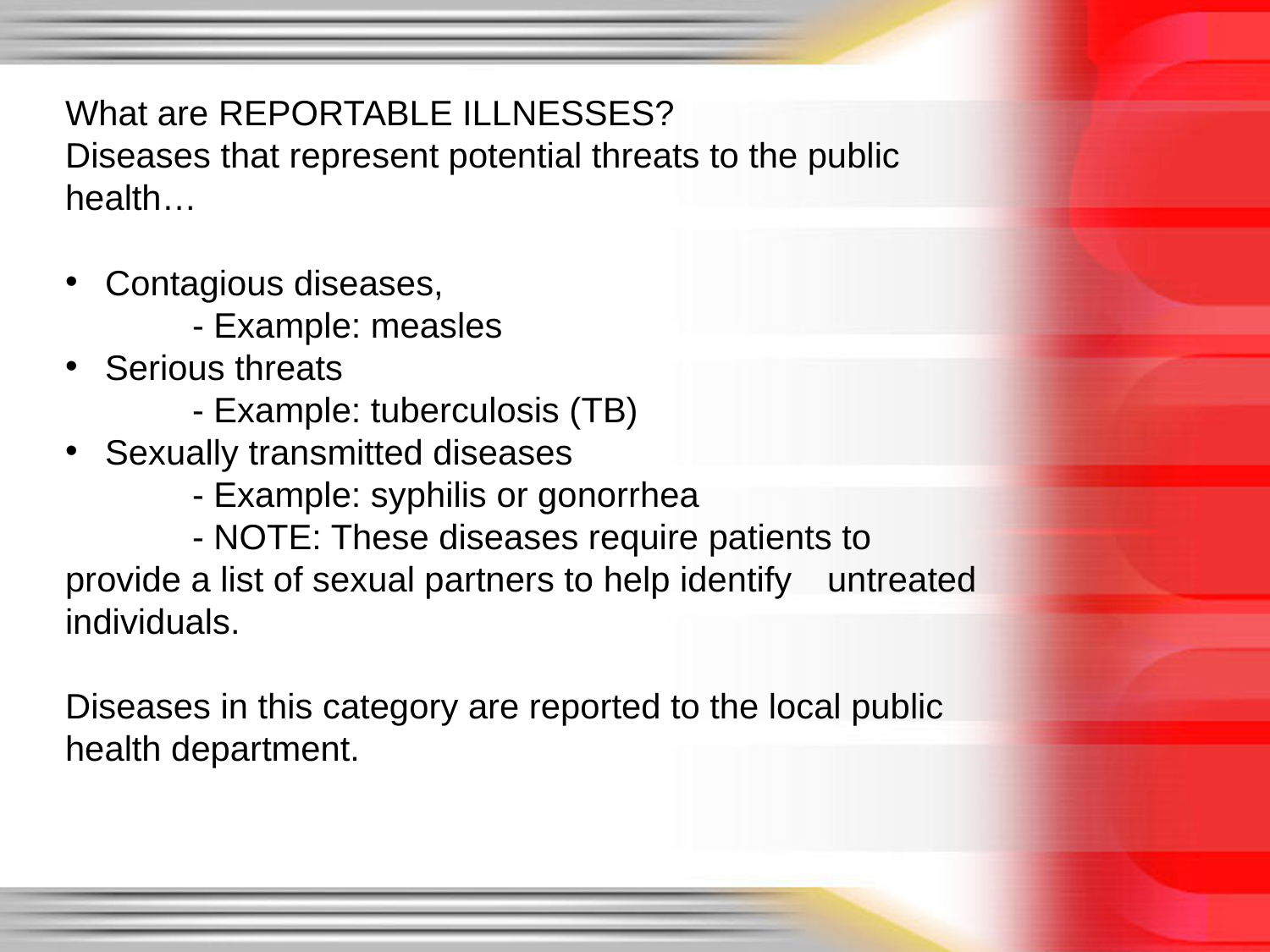

What are REPORTABLE ILLNESSES?
Diseases that represent potential threats to the public health…

Contagious diseases,
	- Example: measles
Serious threats
	- Example: tuberculosis (TB)
Sexually transmitted diseases
	- Example: syphilis or gonorrhea
	- NOTE: These diseases require patients to 	provide a list of sexual partners to help identify 	untreated individuals.

Diseases in this category are reported to the local public health department.